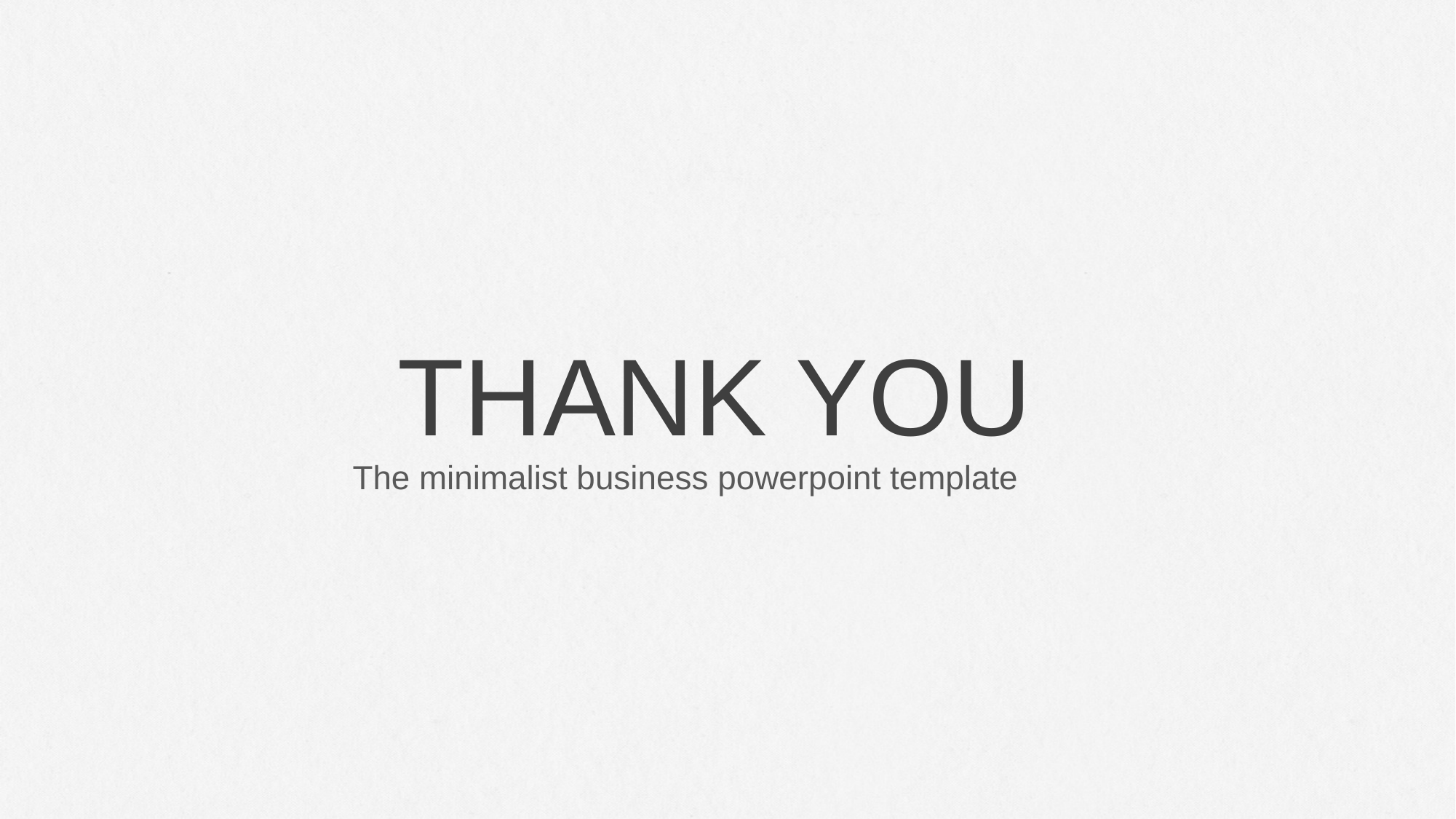

THANK YOU
The minimalist business powerpoint template